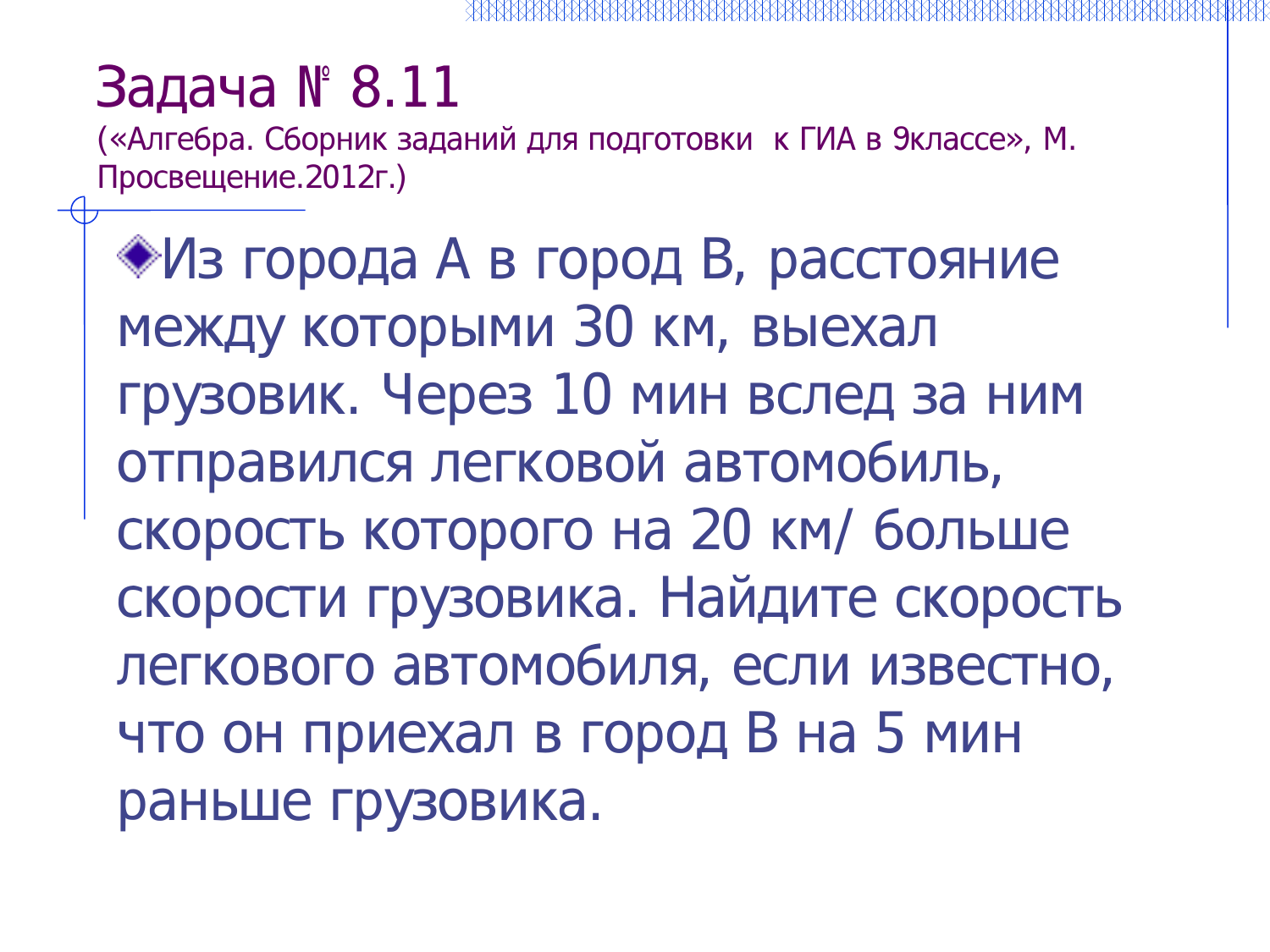

# Задача № 8.11 («Алгебра. Сборник заданий для подготовки  к ГИА в 9классе», М. Просвещение.2012г.)
Из города А в город В, расстояние между которыми 30 км, выехал грузовик. Через 10 мин вслед за ним отправился легковой автомобиль, скорость которого на 20 км/ больше скорости грузовика. Найдите скорость легкового автомобиля, если известно, что он приехал в город В на 5 мин раньше грузовика.